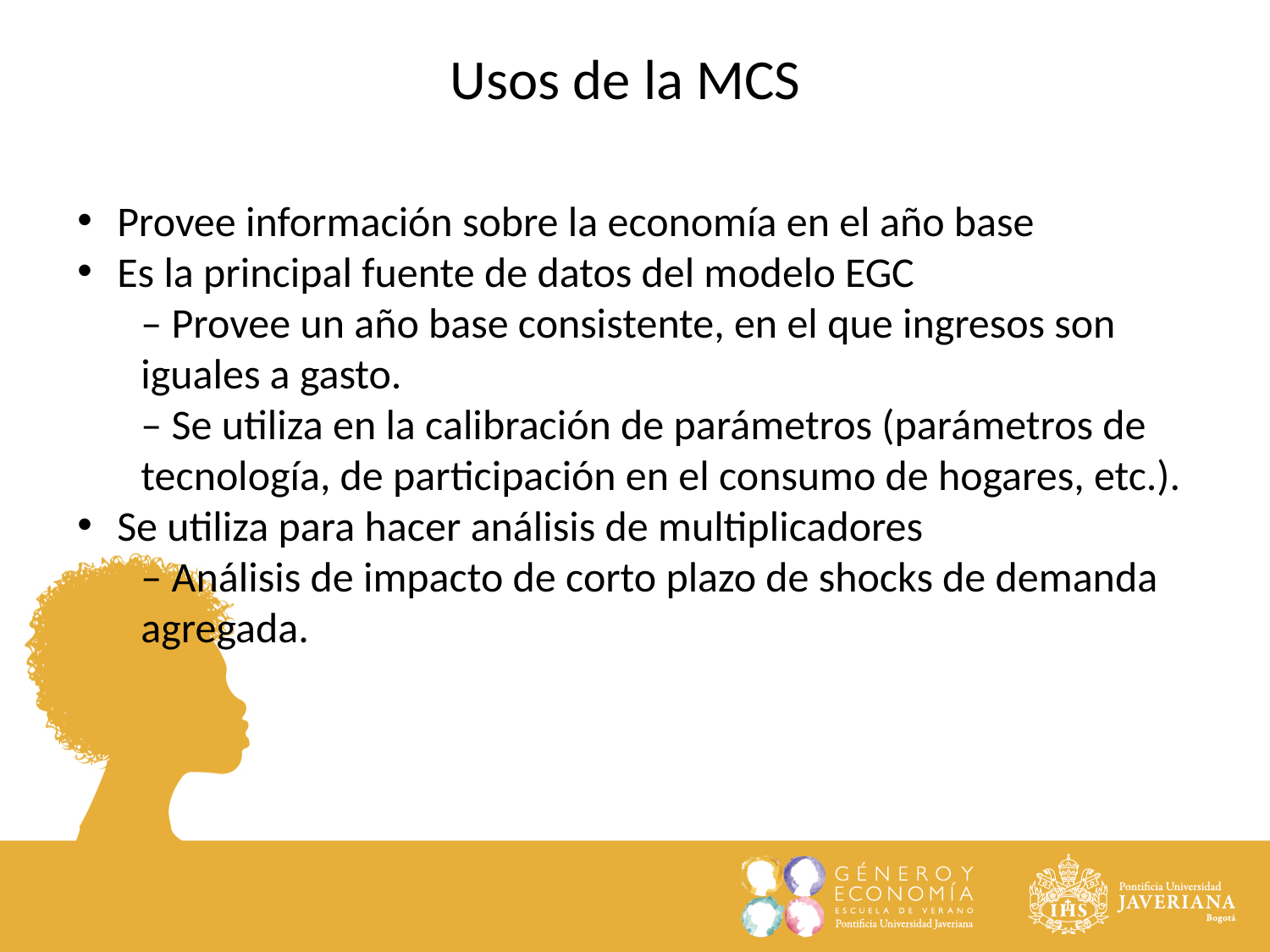

Usos de la MCS
Provee información sobre la economía en el año base
Es la principal fuente de datos del modelo EGC
– Provee un año base consistente, en el que ingresos son iguales a gasto.
– Se utiliza en la calibración de parámetros (parámetros de tecnología, de participación en el consumo de hogares, etc.).
Se utiliza para hacer análisis de multiplicadores
– Análisis de impacto de corto plazo de shocks de demanda agregada.